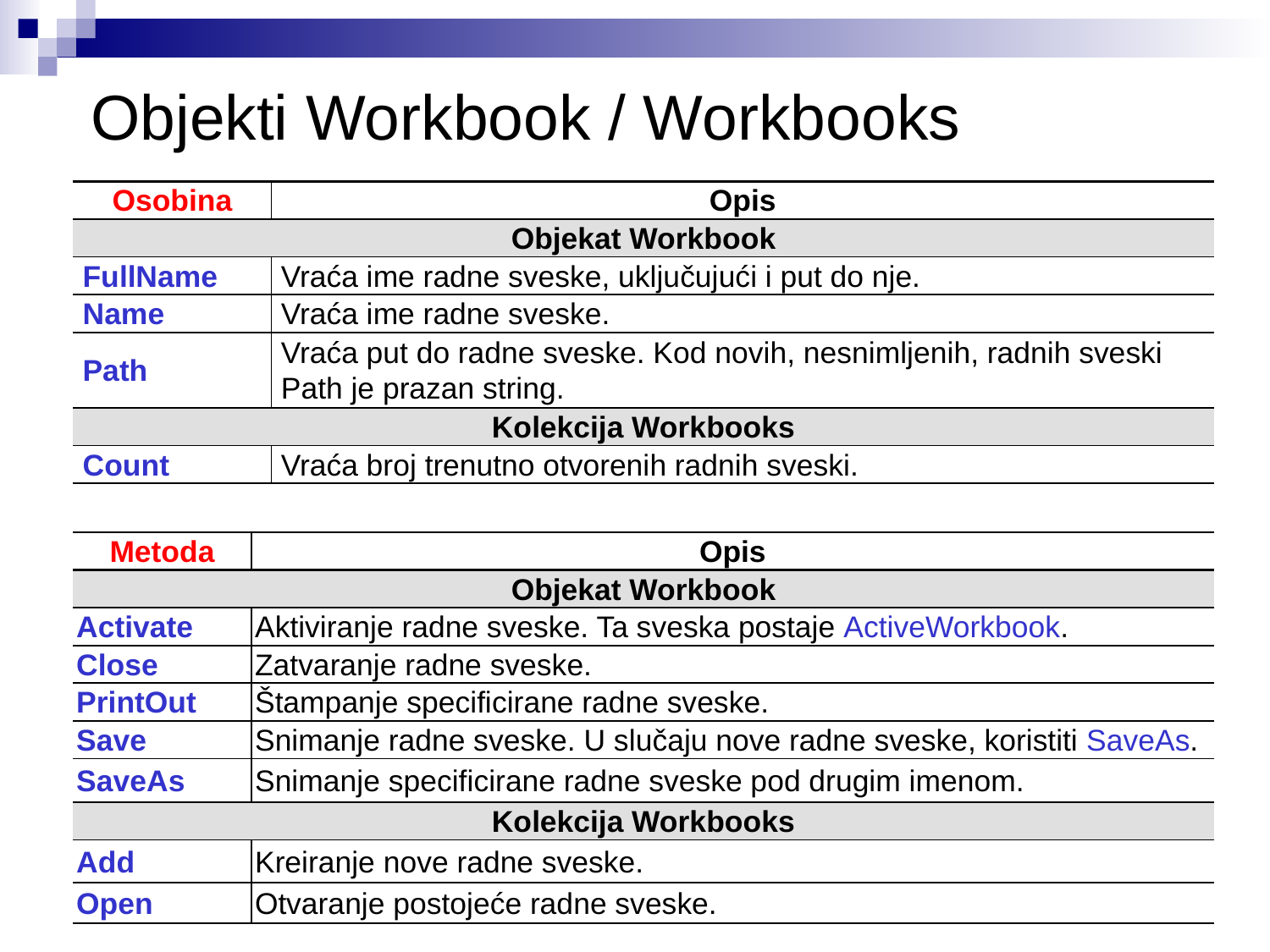

# Objekti Workbook / Workbooks
| Osobina | Opis |
| --- | --- |
| Objekat Workbook |  |
| FullName | Vraća ime radne sveske, uključujući i put do nje. |
| Name | Vraća ime radne sveske. |
| Path | Vraća put do radne sveske. Kod novih, nesnimljenih, radnih sveski Path je prazan string. |
| Kolekcija Workbooks |  |
| Count | Vraća broj trenutno otvorenih radnih sveski. |
| Metoda | Opis |
| --- | --- |
| Objekat Workbook |  |
| Activate | Aktiviranje radne sveske. Ta sveska postaje ActiveWorkbook. |
| Close | Zatvaranje radne sveske. |
| PrintOut | Štampanje specificirane radne sveske. |
| Save | Snimanje radne sveske. U slučaju nove radne sveske, koristiti SaveAs. |
| SaveAs | Snimanje specificirane radne sveske pod drugim imenom. |
| Kolekcija Workbooks |  |
| Add | Kreiranje nove radne sveske. |
| Open | Otvaranje postojeće radne sveske. |